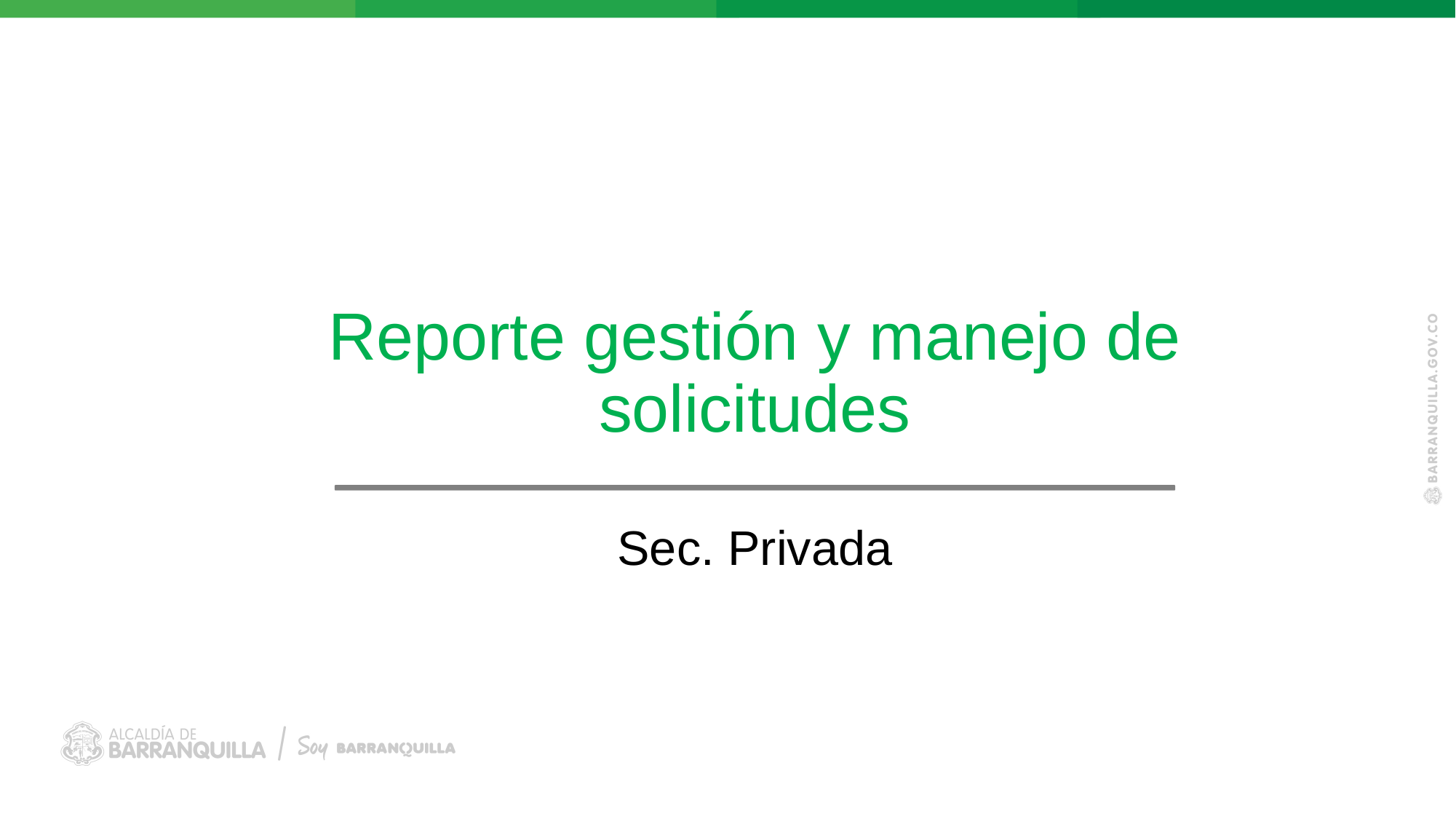

# Reporte gestión y manejo de solicitudes

Sec. Privada